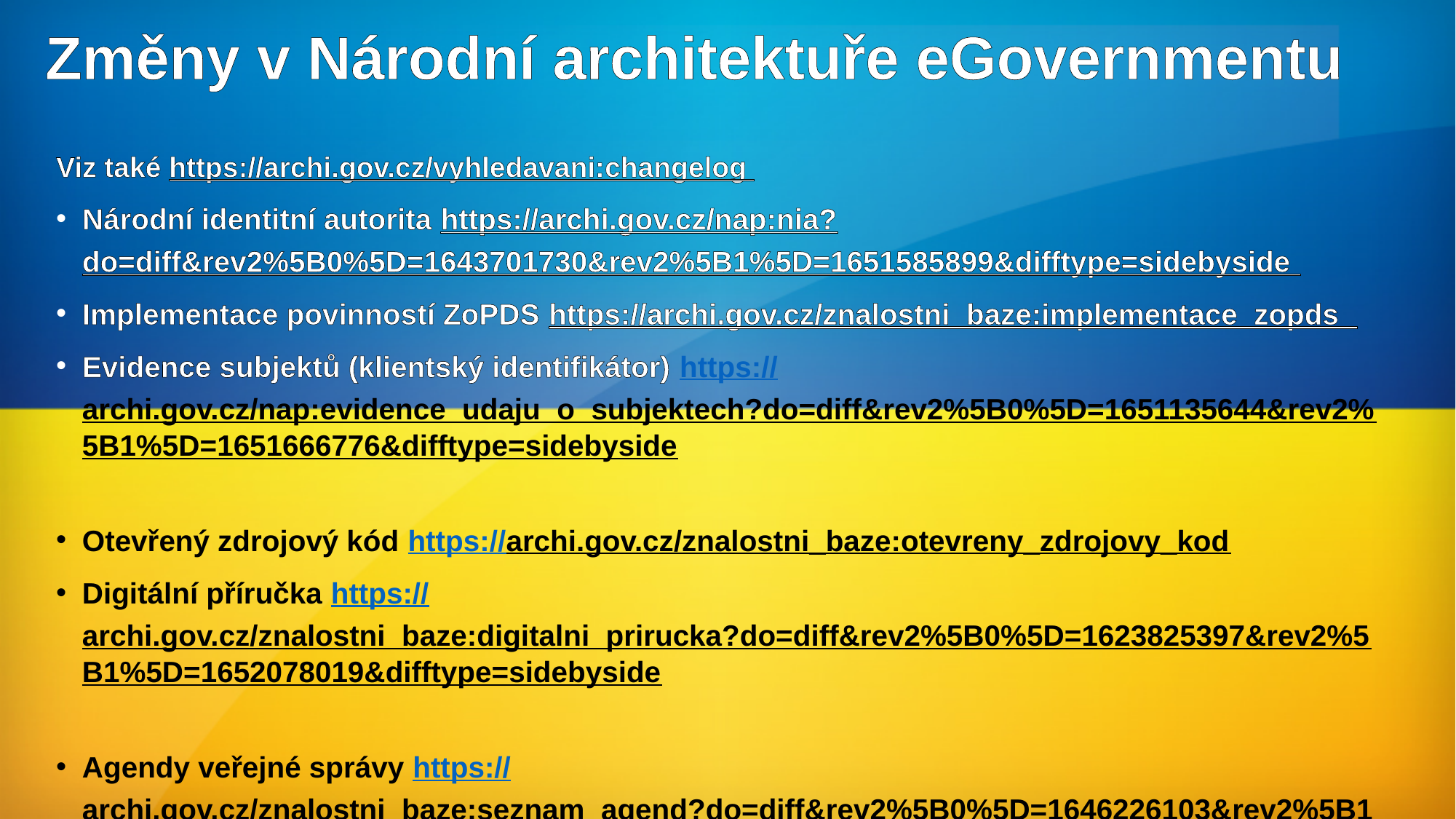

# Změny v Národní architektuře eGovernmentu
Viz také https://archi.gov.cz/vyhledavani:changelog
Národní identitní autorita https://archi.gov.cz/nap:nia?do=diff&rev2%5B0%5D=1643701730&rev2%5B1%5D=1651585899&difftype=sidebyside
Implementace povinností ZoPDS https://archi.gov.cz/znalostni_baze:implementace_zopds
Evidence subjektů (klientský identifikátor) https://archi.gov.cz/nap:evidence_udaju_o_subjektech?do=diff&rev2%5B0%5D=1651135644&rev2%5B1%5D=1651666776&difftype=sidebyside
Otevřený zdrojový kód https://archi.gov.cz/znalostni_baze:otevreny_zdrojovy_kod
Digitální příručka https://archi.gov.cz/znalostni_baze:digitalni_prirucka?do=diff&rev2%5B0%5D=1623825397&rev2%5B1%5D=1652078019&difftype=sidebyside
Agendy veřejné správy https://archi.gov.cz/znalostni_baze:seznam_agend?do=diff&rev2%5B0%5D=1646226103&rev2%5B1%5D=1652334749&difftype=sidebyside